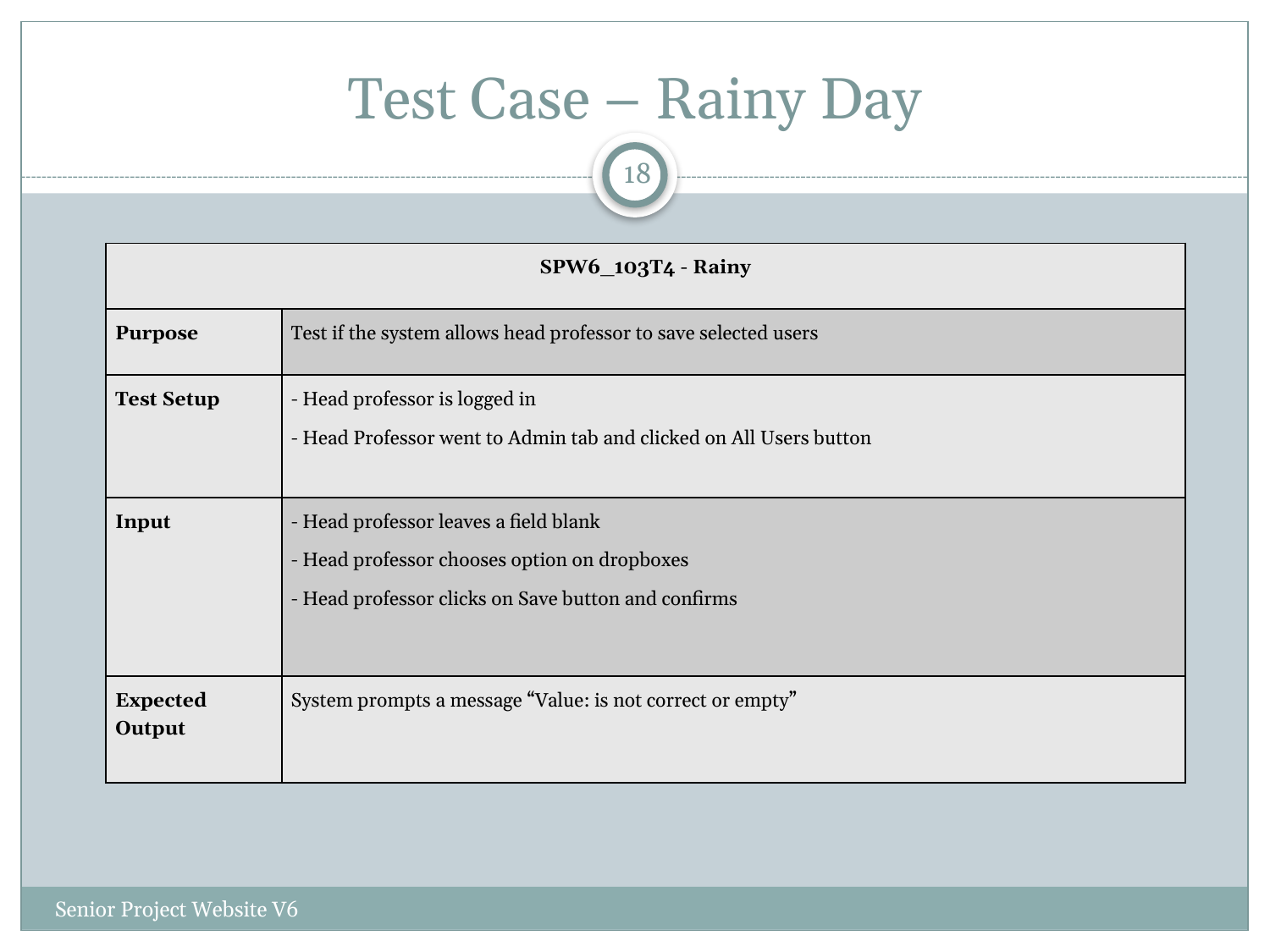

# Test Case – Rainy Day
18
| SPW6\_103T4 - Rainy |  |
| --- | --- |
| Purpose | Test if the system allows head professor to save selected users |
| Test Setup | - Head professor is logged in - Head Professor went to Admin tab and clicked on All Users button |
| Input | - Head professor leaves a field blank - Head professor chooses option on dropboxes - Head professor clicks on Save button and confirms |
| Expected Output | System prompts a message “Value: is not correct or empty” |
Senior Project Website V6